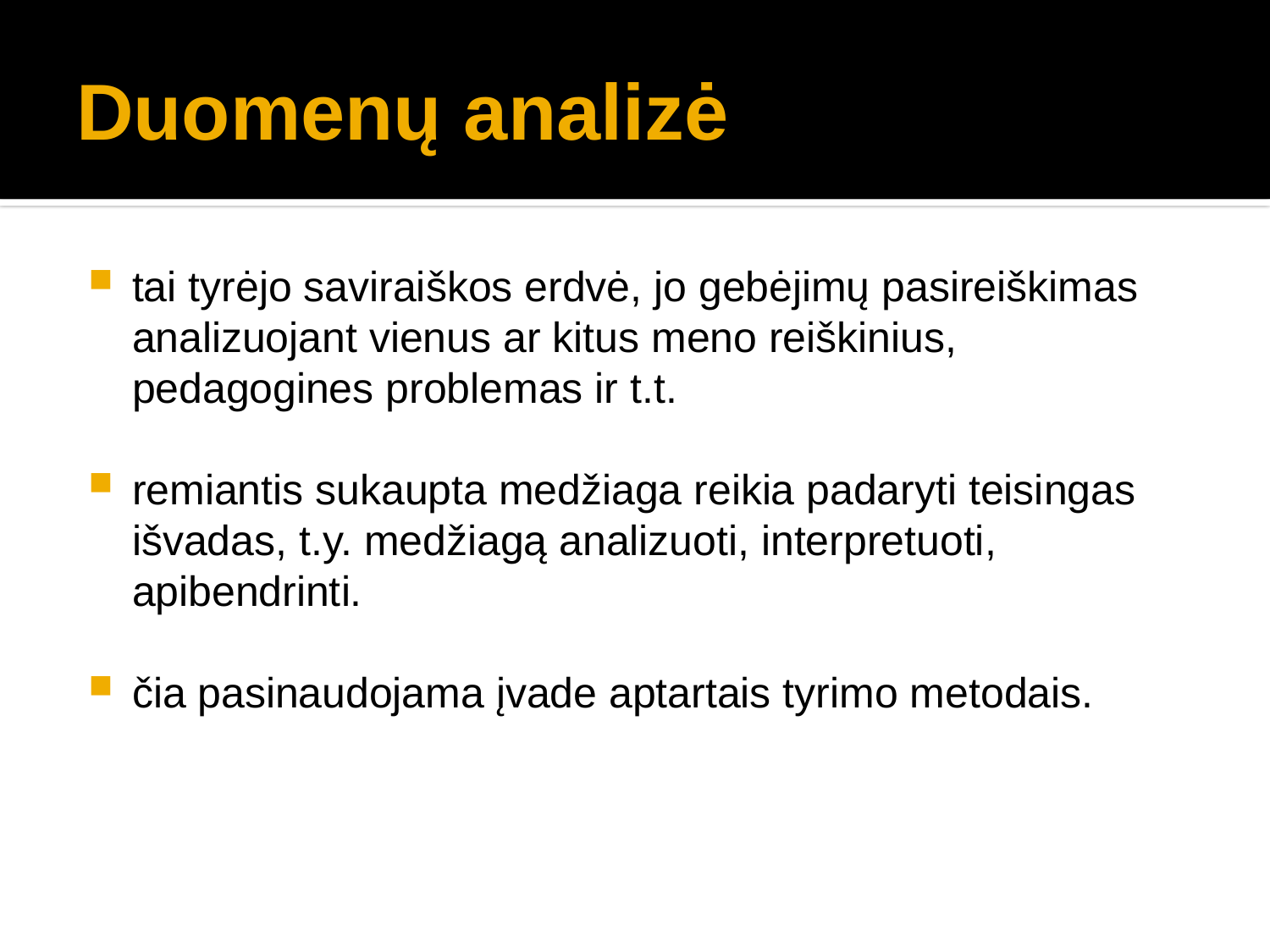

# Duomenų analizė
tai tyrėjo saviraiškos erdvė, jo gebėjimų pasireiškimas analizuojant vienus ar kitus meno reiškinius, pedagogines problemas ir t.t.

remiantis sukaupta medžiaga reikia padaryti teisingas išvadas, t.y. medžiagą analizuoti, interpretuoti, apibendrinti.

čia pasinaudojama įvade aptartais tyrimo metodais.